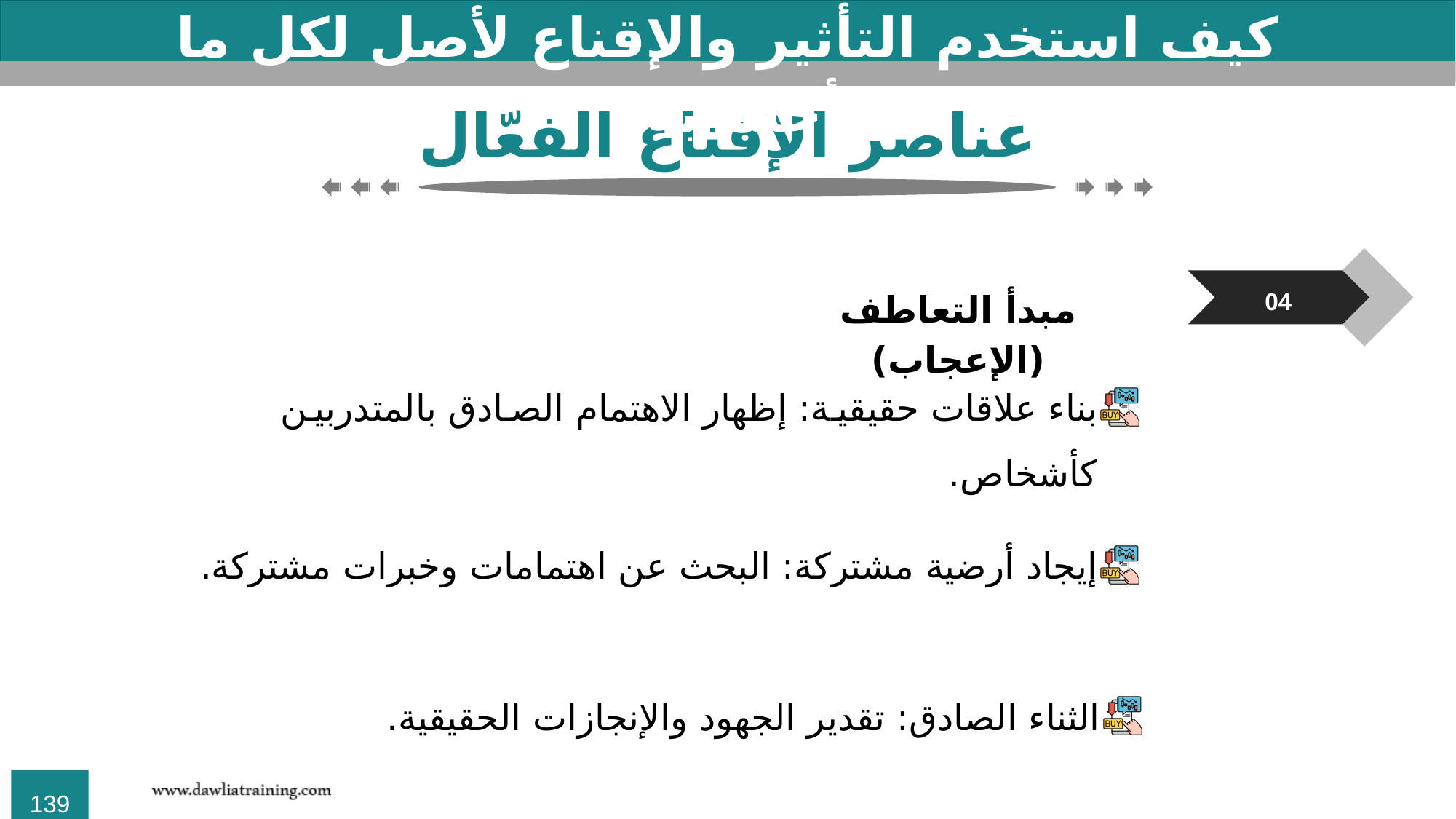

كيف استخدم التأثير والإقناع لأصل لكل ما أحلم به؟
عناصر الإقناع الفعّال

مبدأ التعاطف (الإعجاب)
04
بناء علاقات حقيقية: إظهار الاهتمام الصادق بالمتدربين كأشخاص.
إيجاد أرضية مشتركة: البحث عن اهتمامات وخبرات مشتركة.
الثناء الصادق: تقدير الجهود والإنجازات الحقيقية.